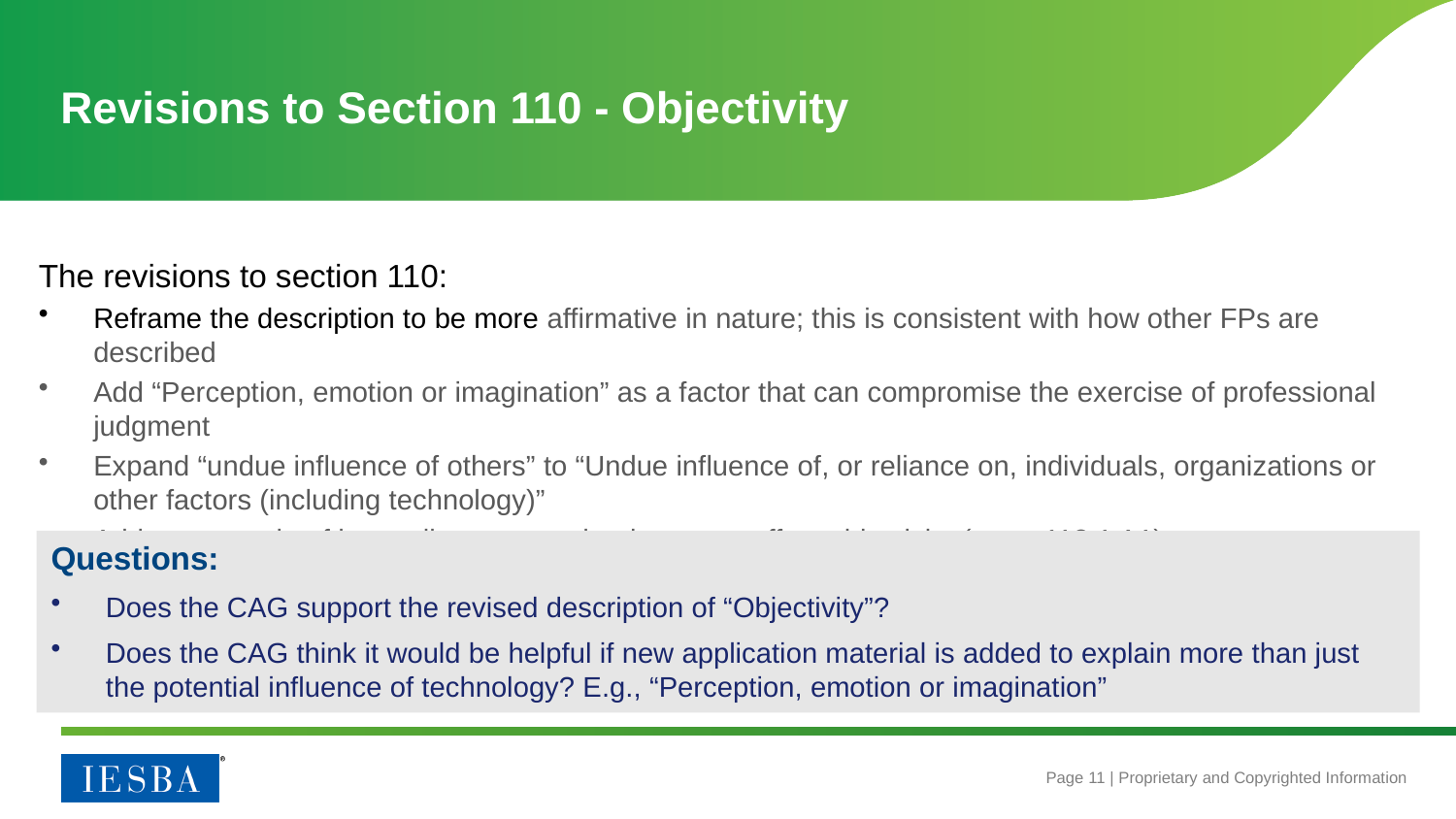

# Revisions to Section 110 - Objectivity

The revisions to section 110:
Reframe the description to be more affirmative in nature; this is consistent with how other FPs are described
Add “Perception, emotion or imagination” as a factor that can compromise the exercise of professional judgment
Expand “undue influence of others” to “Undue influence of, or reliance on, individuals, organizations or other factors (including technology)”
Add an example of how reliance on technology may affect objectivity (para. 112.1 A1)

Questions:
Does the CAG support the revised description of “Objectivity”?
Does the CAG think it would be helpful if new application material is added to explain more than just the potential influence of technology? E.g., “Perception, emotion or imagination”